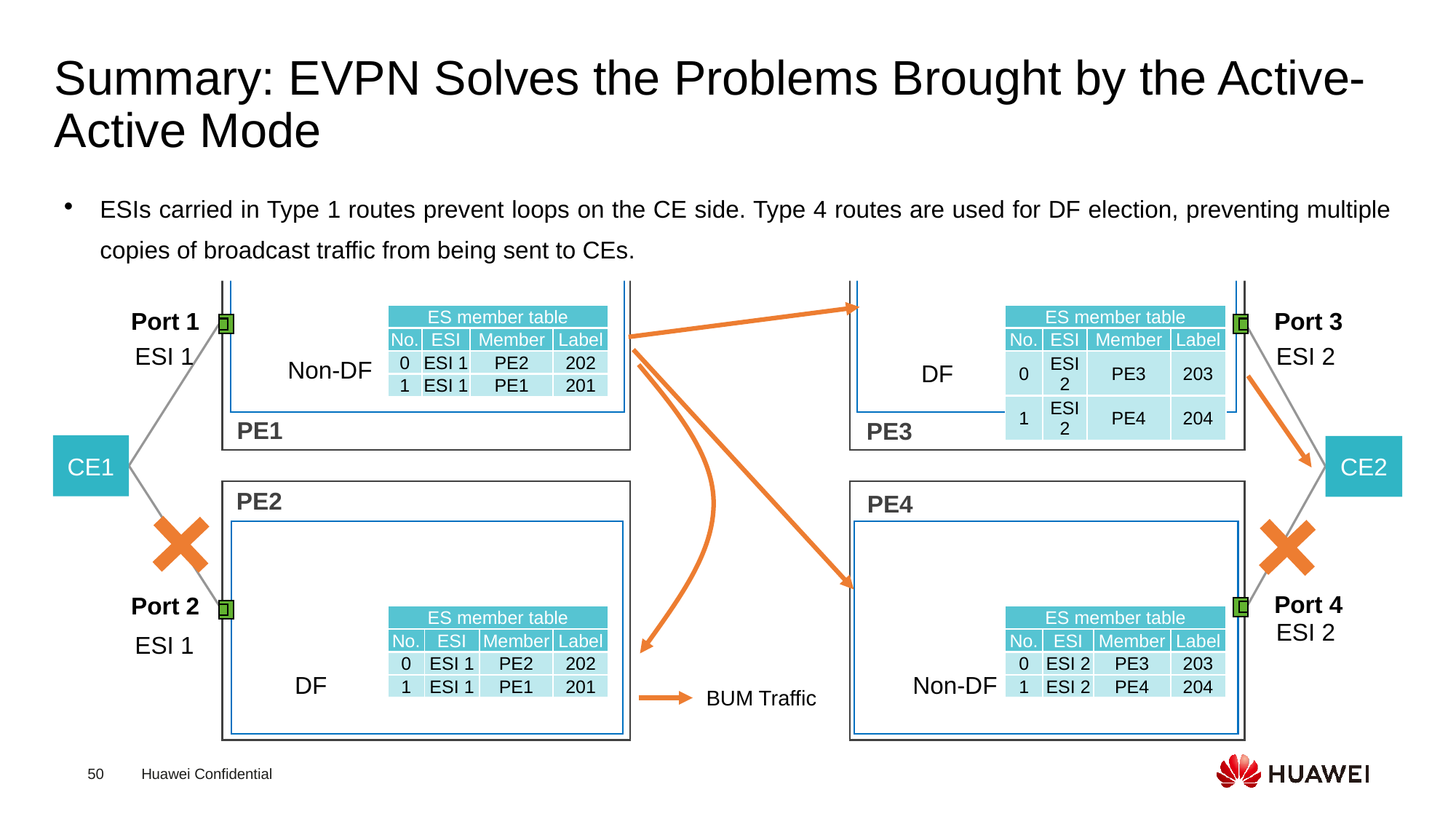

# Summary: EVPN Solves the Problems Brought by the Active-Active Mode
ESIs carried in Type 1 routes prevent loops on the CE side. Type 4 routes are used for DF election, preventing multiple copies of broadcast traffic from being sent to CEs.

Port 1
Port 3
| ES member table |  |  |  |
| --- | --- | --- | --- |
| No. | ESI | Member | Label |
| 0 | ESI 1 | PE2 | 202 |
| 1 | ESI 1 | PE1 | 201 |
| ES member table |  |  |  |
| --- | --- | --- | --- |
| No. | ESI | Member | Label |
| 0 | ESI 2 | PE3 | 203 |
| 1 | ESI 2 | PE4 | 204 |

ESI 1
ESI 2
Non-DF

DF

PE1
PE3
CE1
CE2
PE2

PE4

Port 4
Port 2

| ES member table |  |  |  |
| --- | --- | --- | --- |
| No. | ESI | Member | Label |
| 0 | ESI 1 | PE2 | 202 |
| 1 | ESI 1 | PE1 | 201 |
| ES member table |  |  |  |
| --- | --- | --- | --- |
| No. | ESI | Member | Label |
| 0 | ESI 2 | PE3 | 203 |
| 1 | ESI 2 | PE4 | 204 |
ESI 2
ESI 1
DF
Non-DF
BUM Traffic